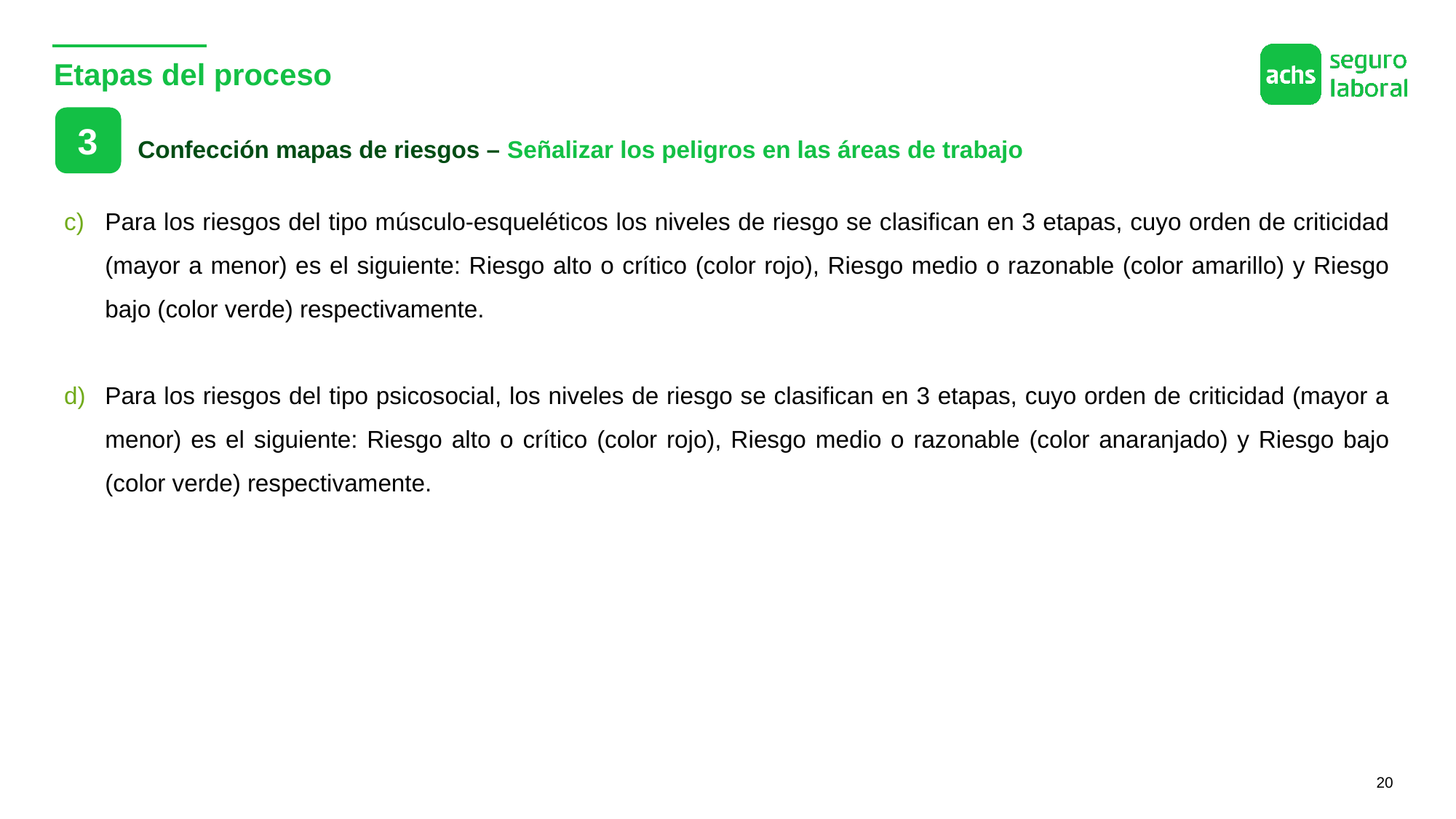

# Etapas del proceso

3
Confección mapas de riesgos – Señalizar los peligros en las áreas de trabajo

Para los riesgos del tipo músculo-esqueléticos los niveles de riesgo se clasifican en 3 etapas, cuyo orden de criticidad (mayor a menor) es el siguiente: Riesgo alto o crítico (color rojo), Riesgo medio o razonable (color amarillo) y Riesgo bajo (color verde) respectivamente.

Para los riesgos del tipo psicosocial, los niveles de riesgo se clasifican en 3 etapas, cuyo orden de criticidad (mayor a menor) es el siguiente: Riesgo alto o crítico (color rojo), Riesgo medio o razonable (color anaranjado) y Riesgo bajo (color verde) respectivamente.
20